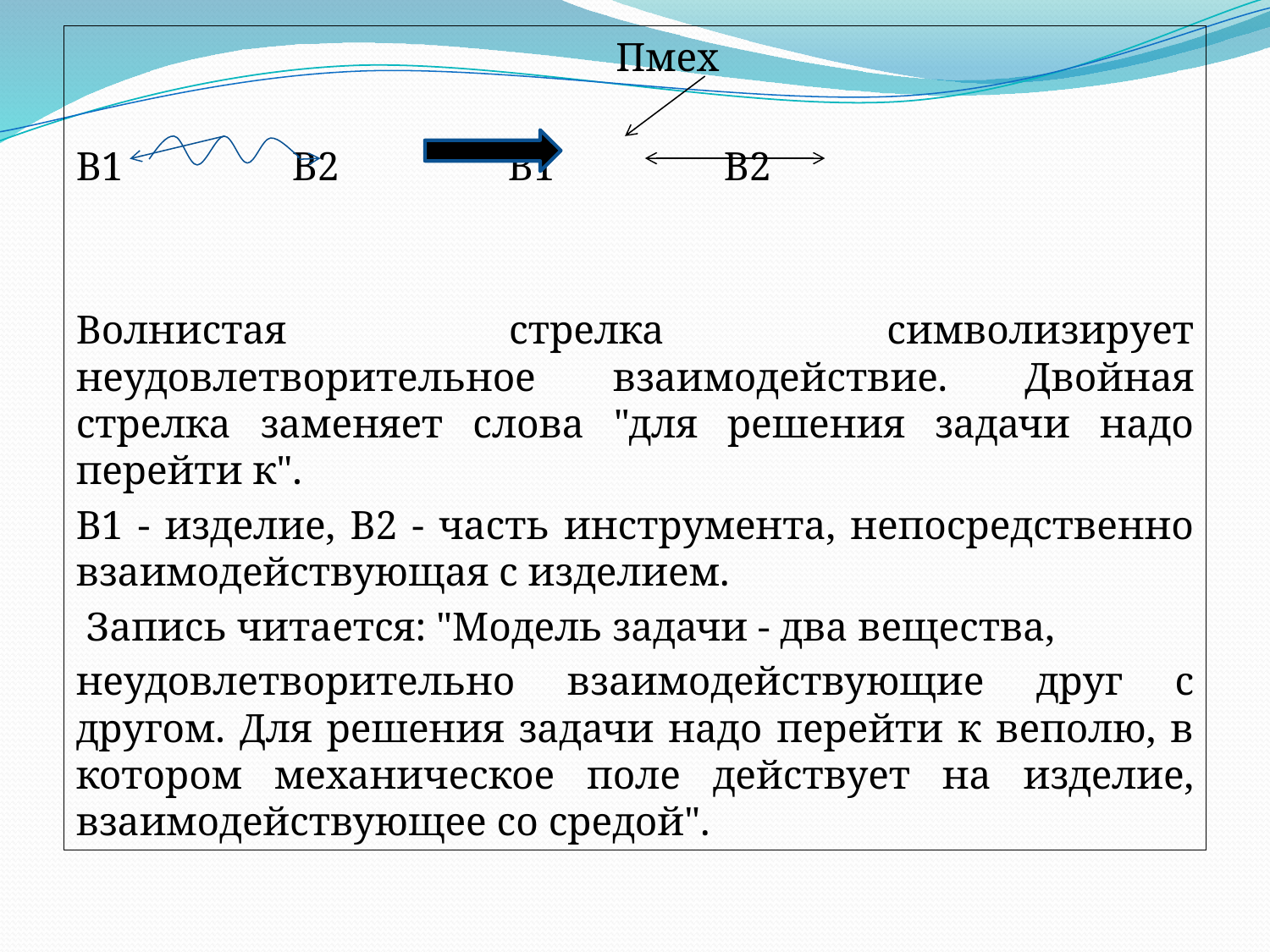

Пмех

В1		В2		В1		В2

Волнистая стрелка символизирует неудовлетворительное взаимодействие. Двойная стрелка заменяет слова "для решения задачи надо перейти к".
В1 - изделие, B2 - часть инструмента, непосредственно взаимодействующая с изделием.
 Запись читается: "Модель задачи - два вещества,
неудовлетворительно взаимодействующие друг с другом. Для решения задачи надо перейти к веполю, в котором механическое поле действует на изделие, взаимодействующее со средой".